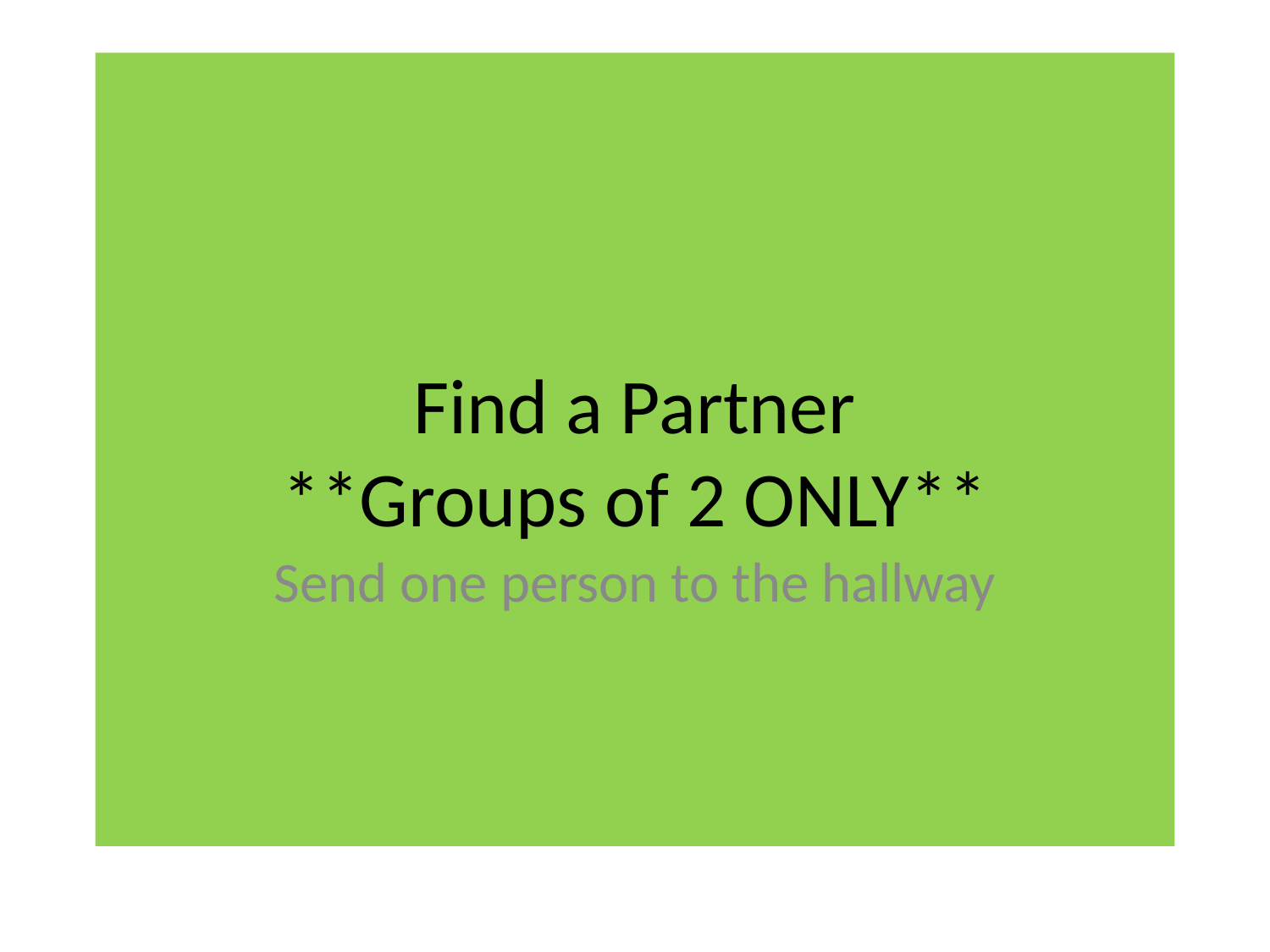

# Find a Partner **Groups of 2 ONLY**
Send one person to the hallway